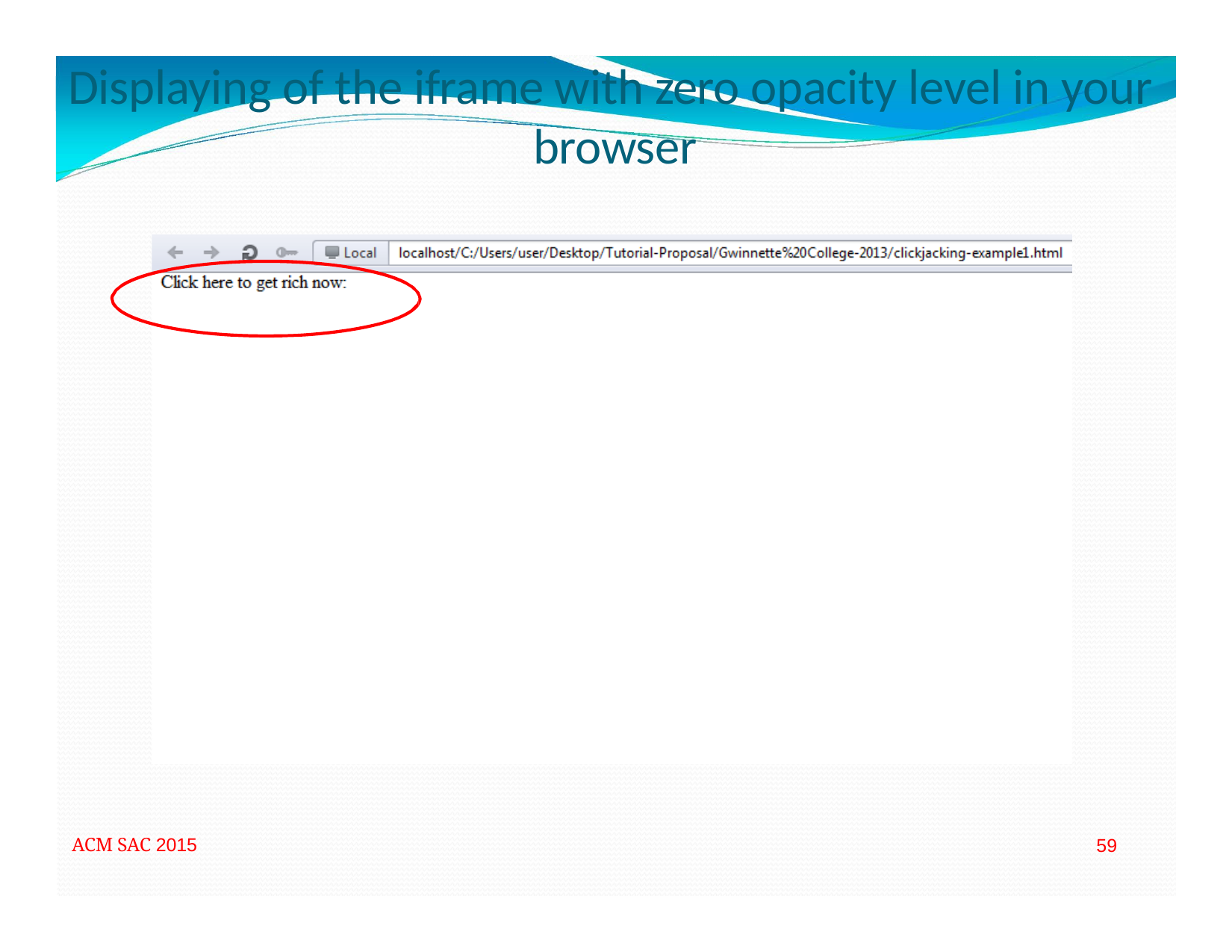

# Displaying of the iframe with zero opacity level in your  browser

ACM SAC 2015
59